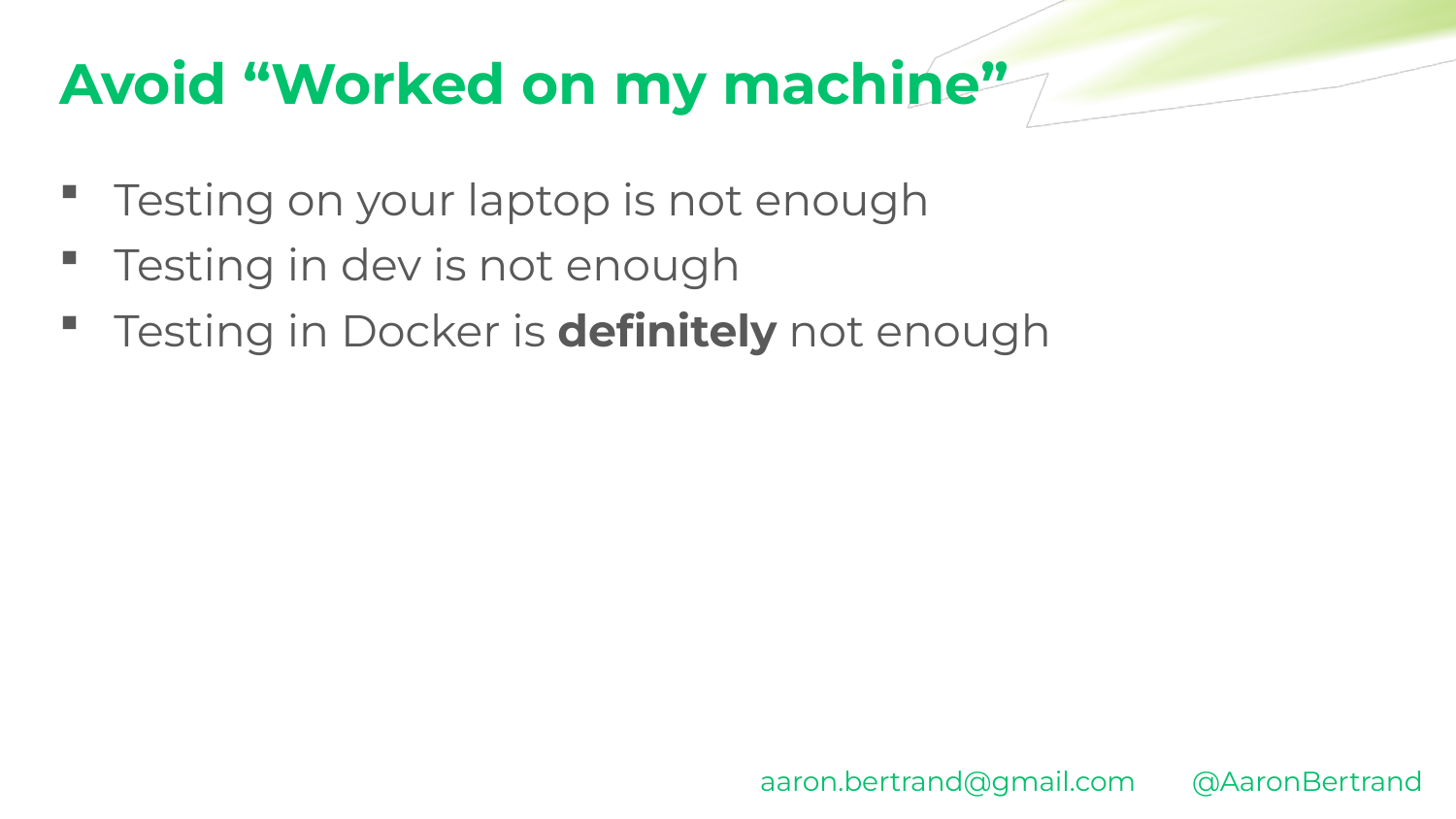

# Avoid “Worked on my machine”
Testing on your laptop is not enough
Testing in dev is not enough
Testing in Docker is definitely not enough